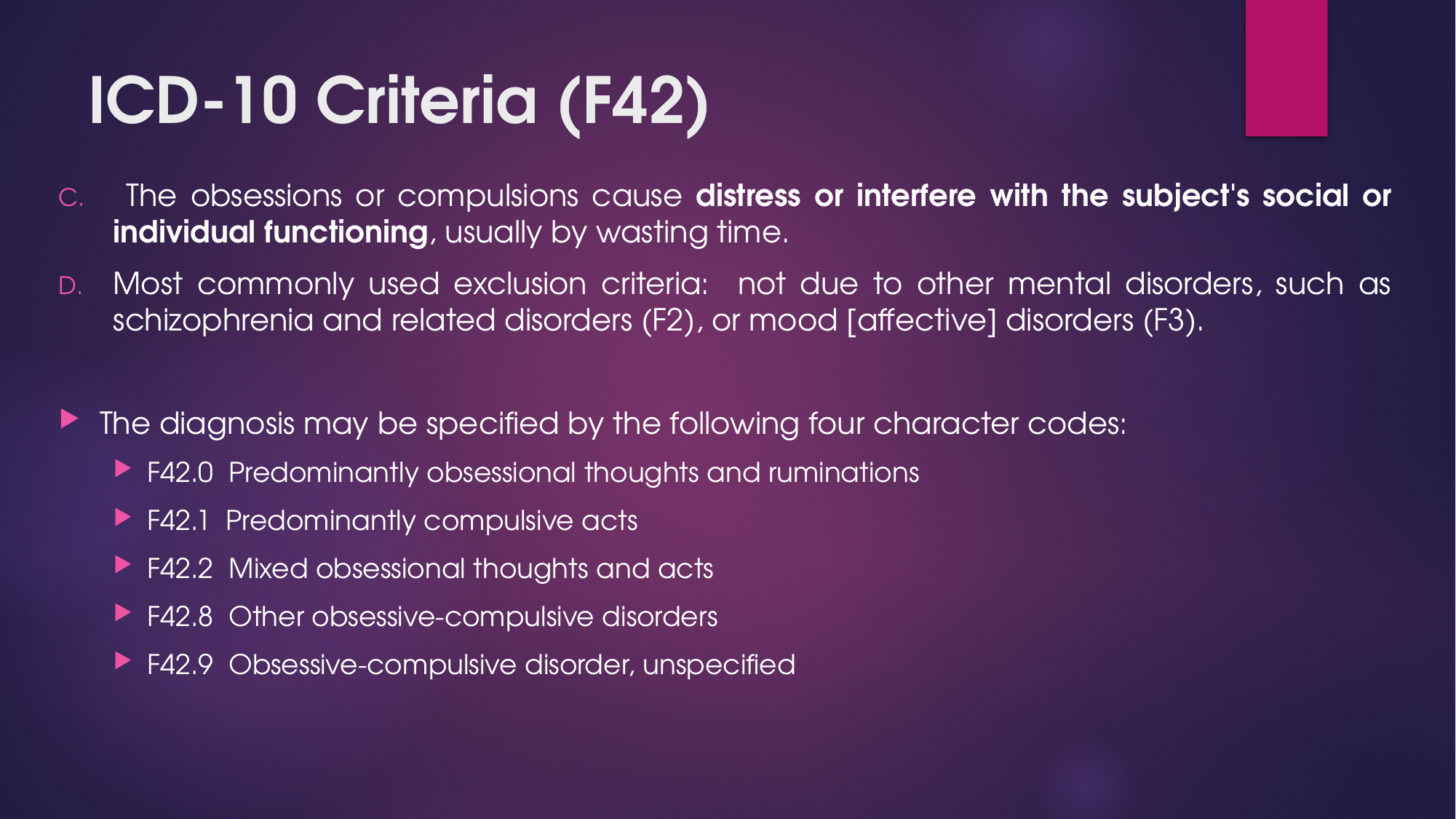

# ICD-10 Criteria (F42)
 The obsessions or compulsions cause distress or interfere with the subject's social or individual functioning, usually by wasting time.
Most commonly used exclusion criteria:  not due to other mental disorders, such as schizophrenia and related disorders (F2), or mood [affective] disorders (F3).

The diagnosis may be specified by the following four character codes:
F42.0  Predominantly obsessional thoughts and ruminations
F42.1  Predominantly compulsive acts
F42.2  Mixed obsessional thoughts and acts
F42.8  Other obsessive-compulsive disorders
F42.9  Obsessive-compulsive disorder, unspecified